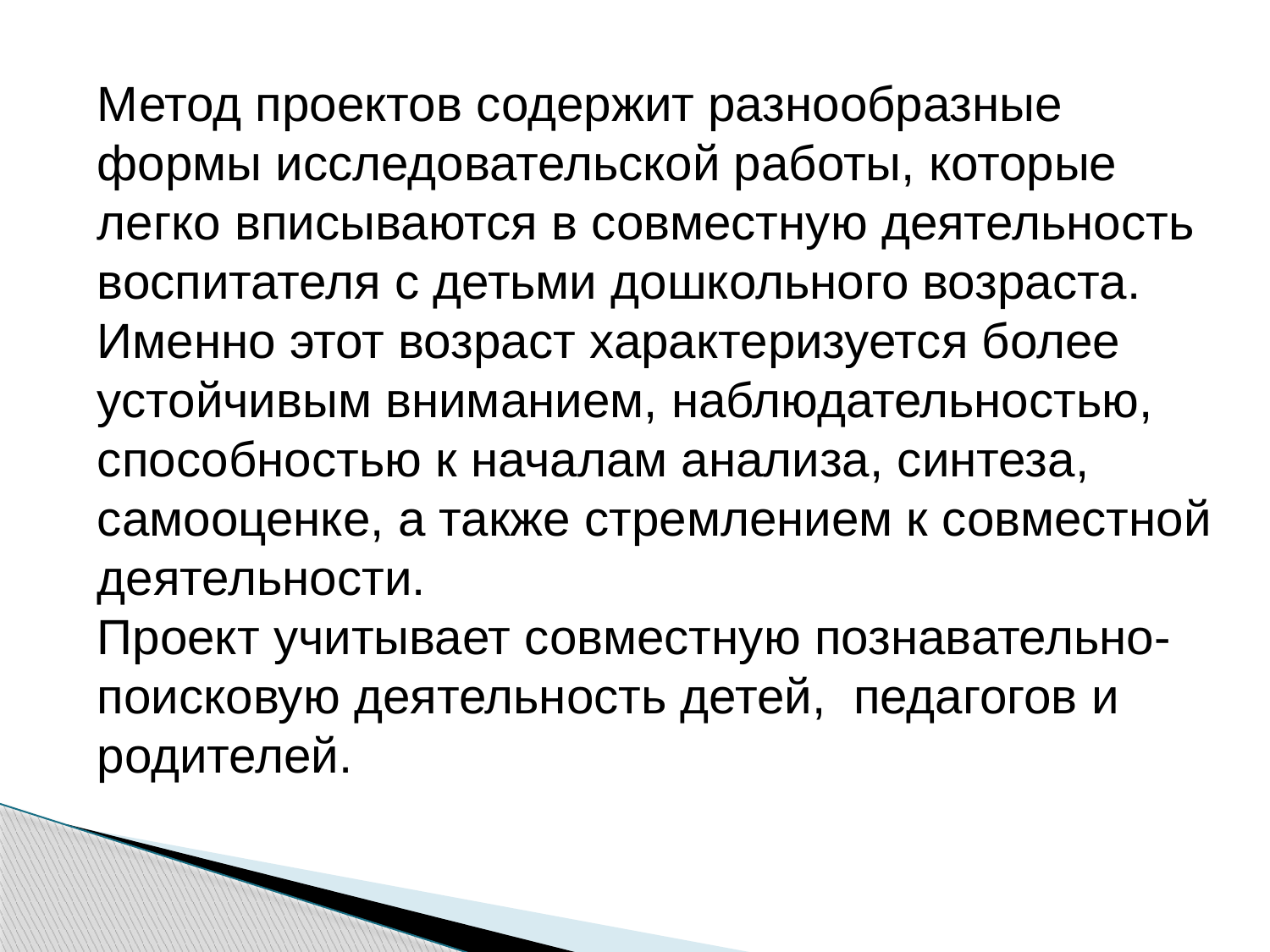

Метод проектов содержит разнообразные формы исследовательской работы, которые легко вписываются в совместную деятельность воспитателя с детьми дошкольного возраста. Именно этот возраст характеризуется более устойчивым вниманием, наблюдательностью, способностью к началам анализа, синтеза, самооценке, а также стремлением к совместной деятельности.
Проект учитывает совместную познавательно-поисковую деятельность детей,  педагогов и родителей.